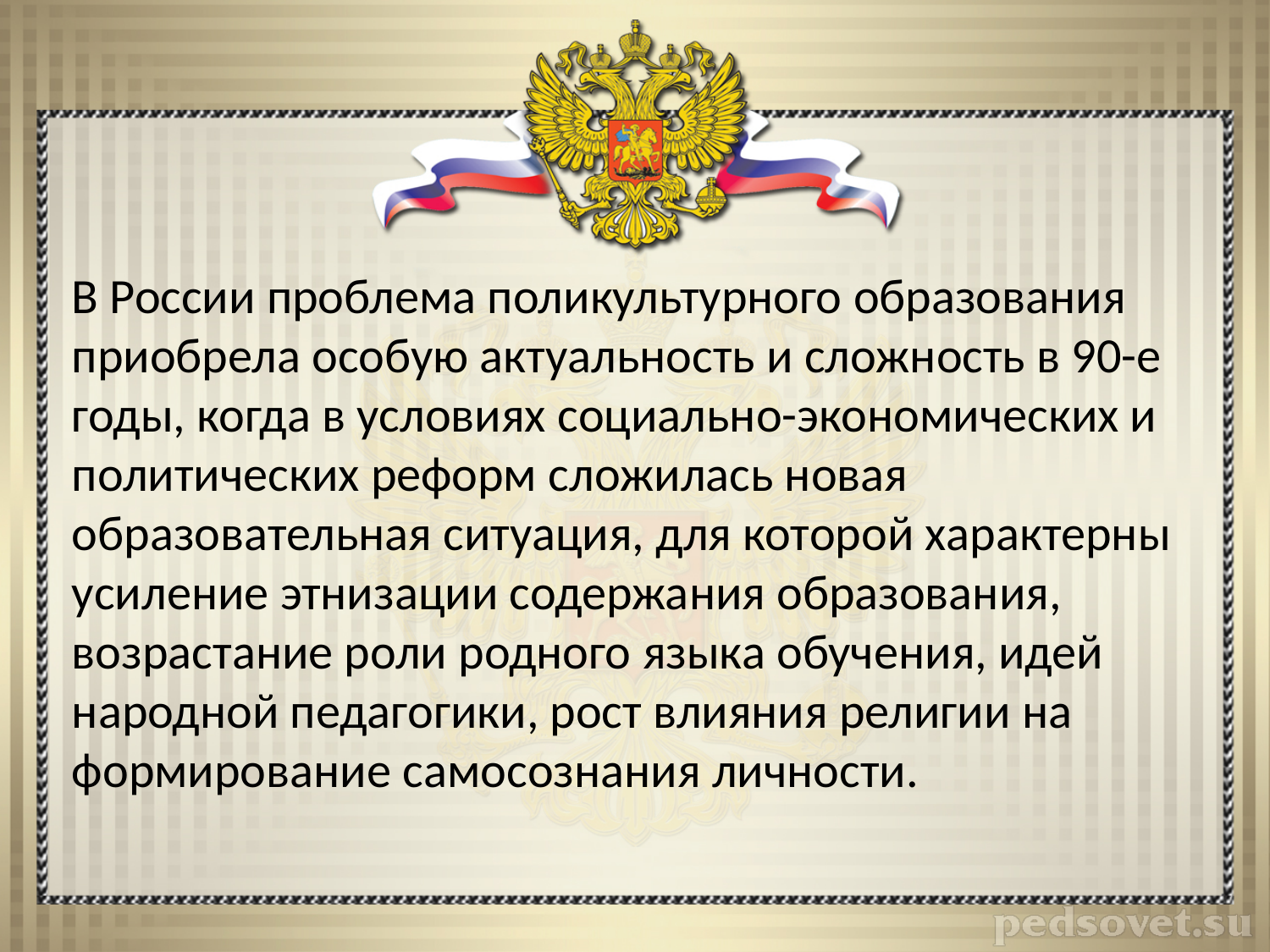

В России проблема поликультурного образования приобрела особую актуальность и сложность в 90-е годы, когда в условиях социально-экономических и политических реформ сложилась новая образовательная ситуация, для которой характерны усиление этнизации содержания образования, возрастание роли родного языка обучения, идей народной педагогики, рост влияния религии на формирование самосознания личности.